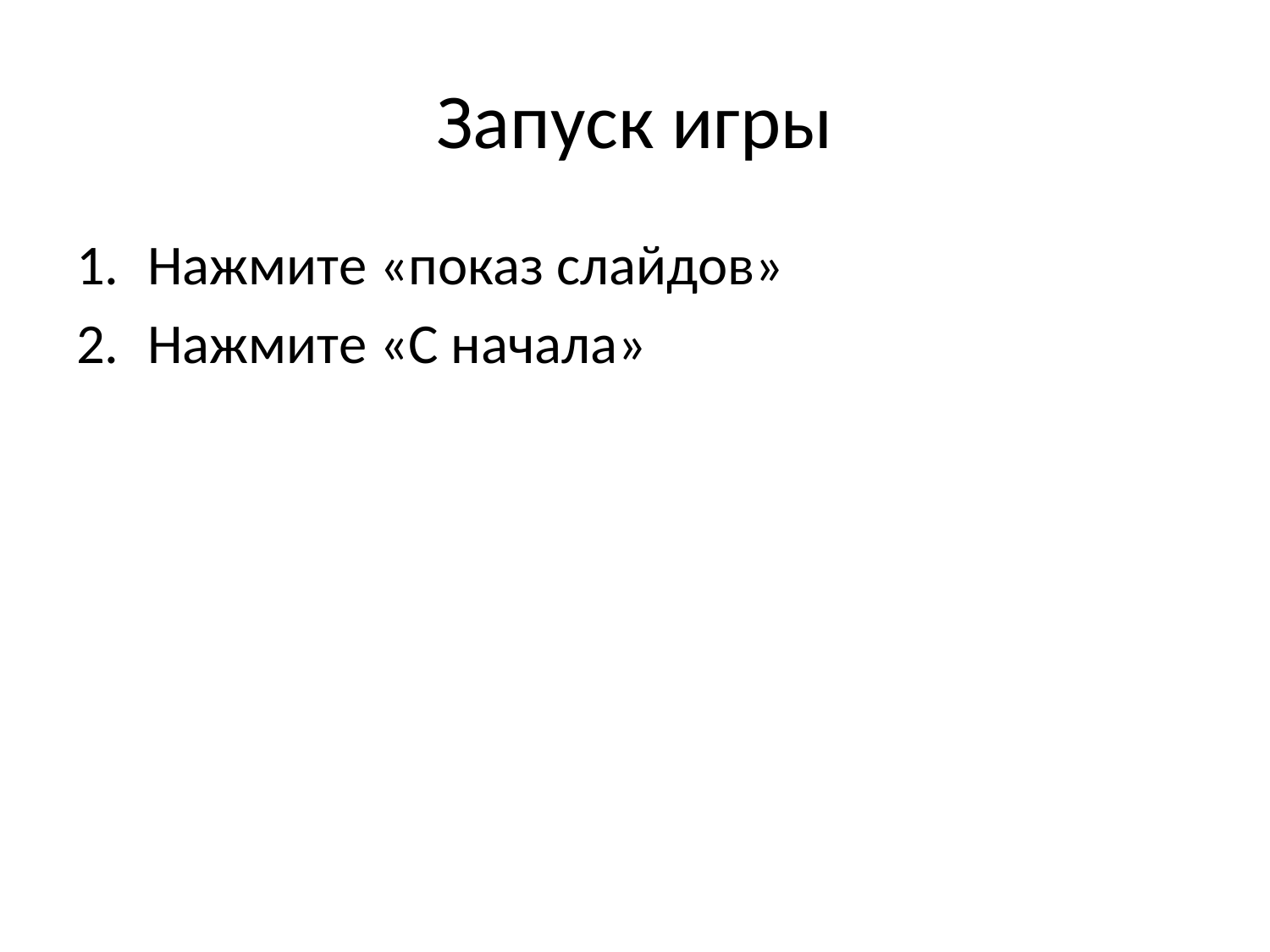

# Запуск игры
Нажмите «показ слайдов»
Нажмите «С начала»